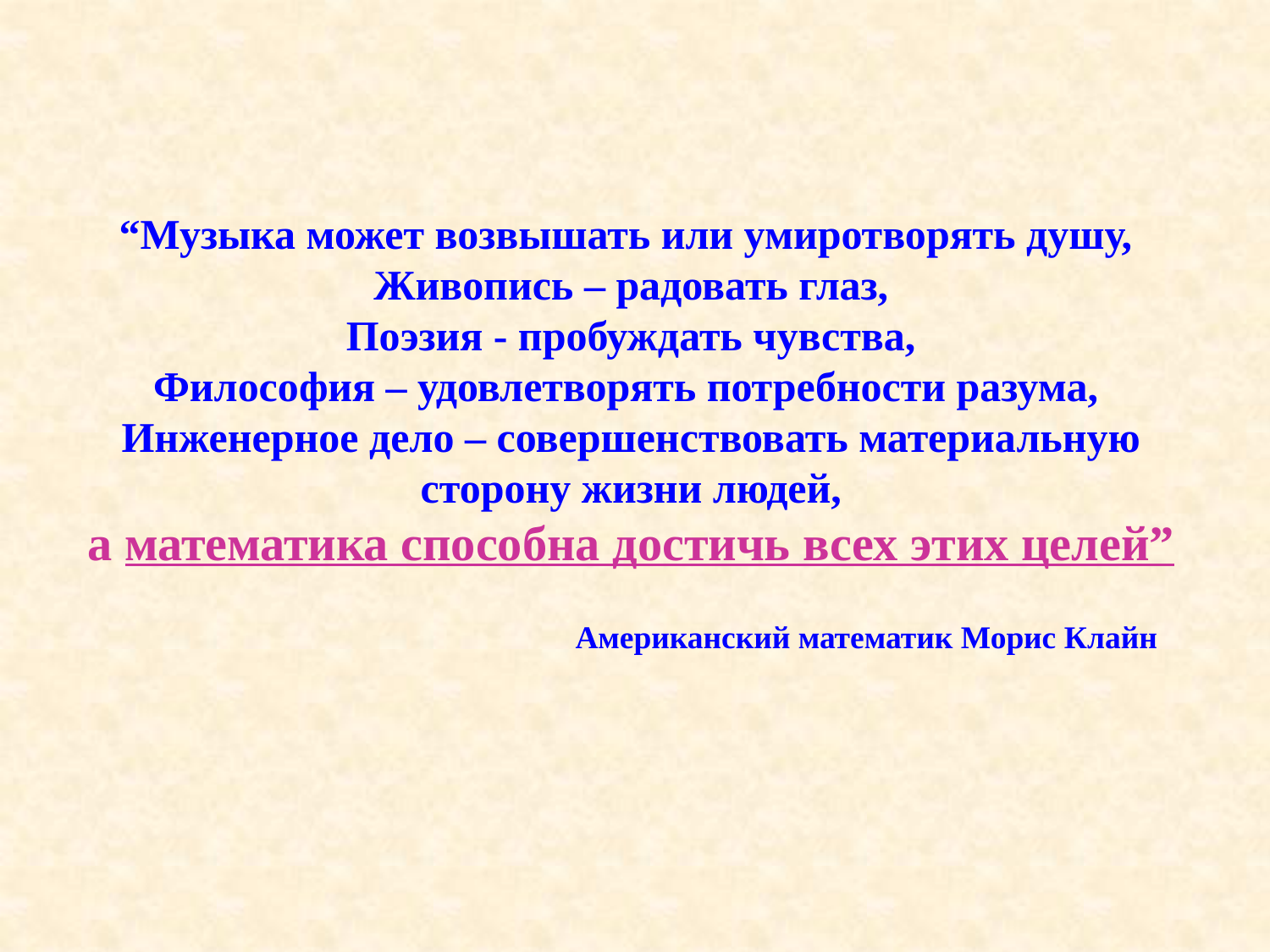

# “Музыка может возвышать или умиротворять душу, Живопись – радовать глаз, Поэзия - пробуждать чувства, Философия – удовлетворять потребности разума, Инженерное дело – совершенствовать материальную сторону жизни людей, а математика способна достичь всех этих целей” Aмериканский математик Морис Клайн